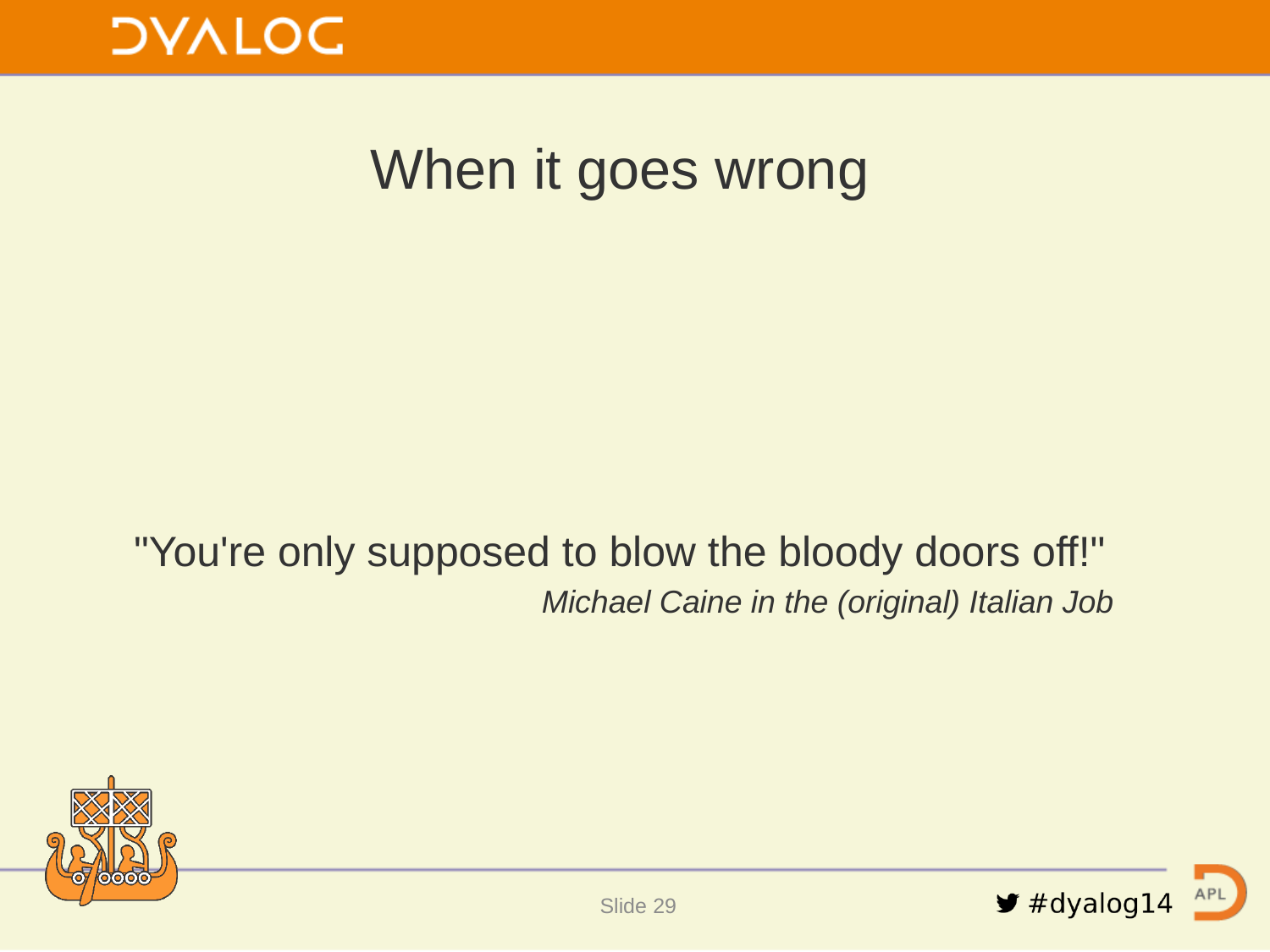

When it goes wrong

"You're only supposed to blow the bloody doors off!"
Michael Caine in the (original) Italian Job
Slide 29